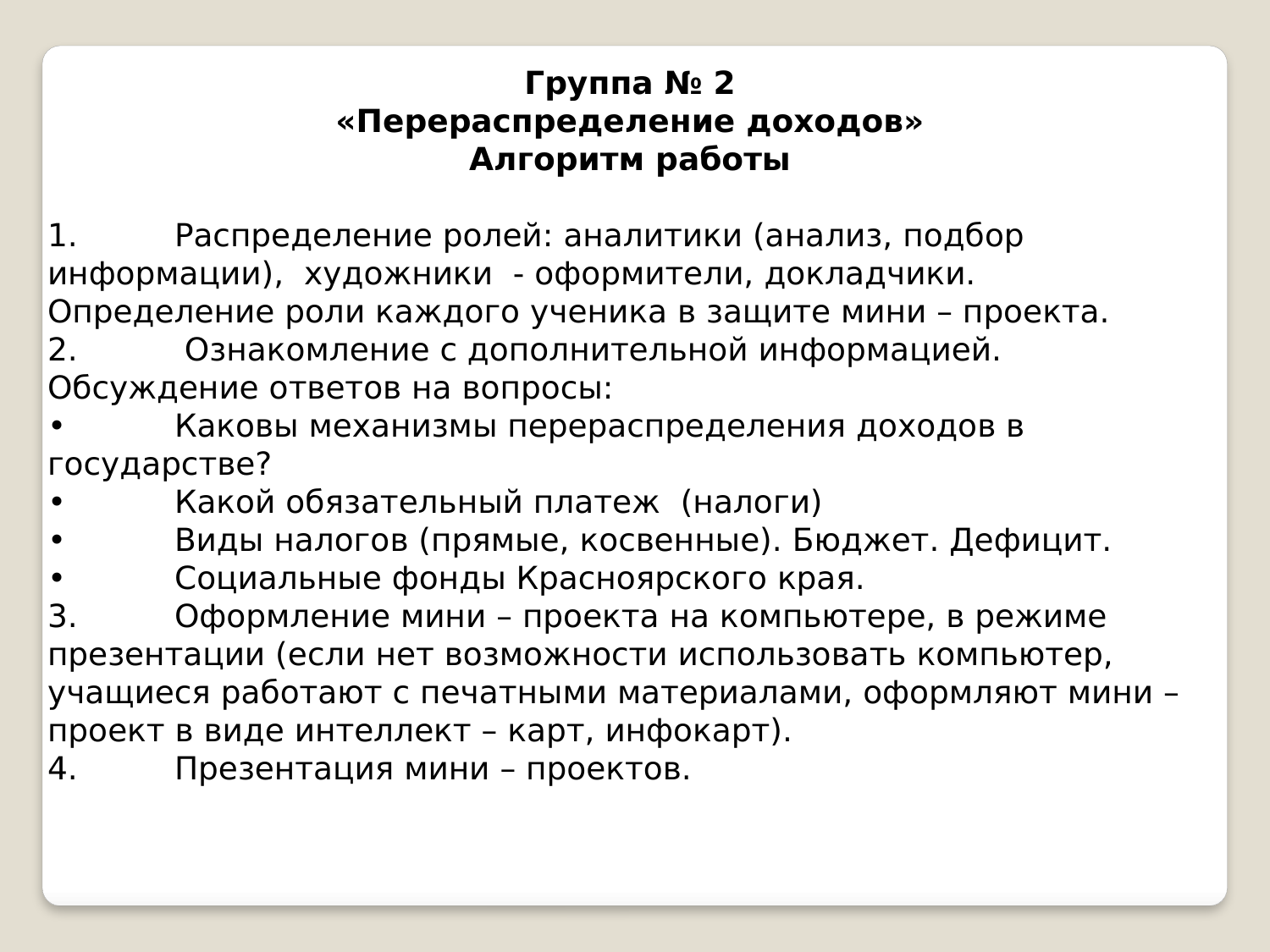

Группа № 2
«Перераспределение доходов»
Алгоритм работы

1.	Распределение ролей: аналитики (анализ, подбор информации),  художники  - оформители, докладчики. Определение роли каждого ученика в защите мини – проекта.
2.	 Ознакомление с дополнительной информацией. Обсуждение ответов на вопросы:
•	Каковы механизмы перераспределения доходов в государстве?
•	Какой обязательный платеж  (налоги)
•	Виды налогов (прямые, косвенные). Бюджет. Дефицит.
•	Социальные фонды Красноярского края.
3.	Оформление мини – проекта на компьютере, в режиме презентации (если нет возможности использовать компьютер, учащиеся работают с печатными материалами, оформляют мини – проект в виде интеллект – карт, инфокарт).
4.	Презентация мини – проектов.